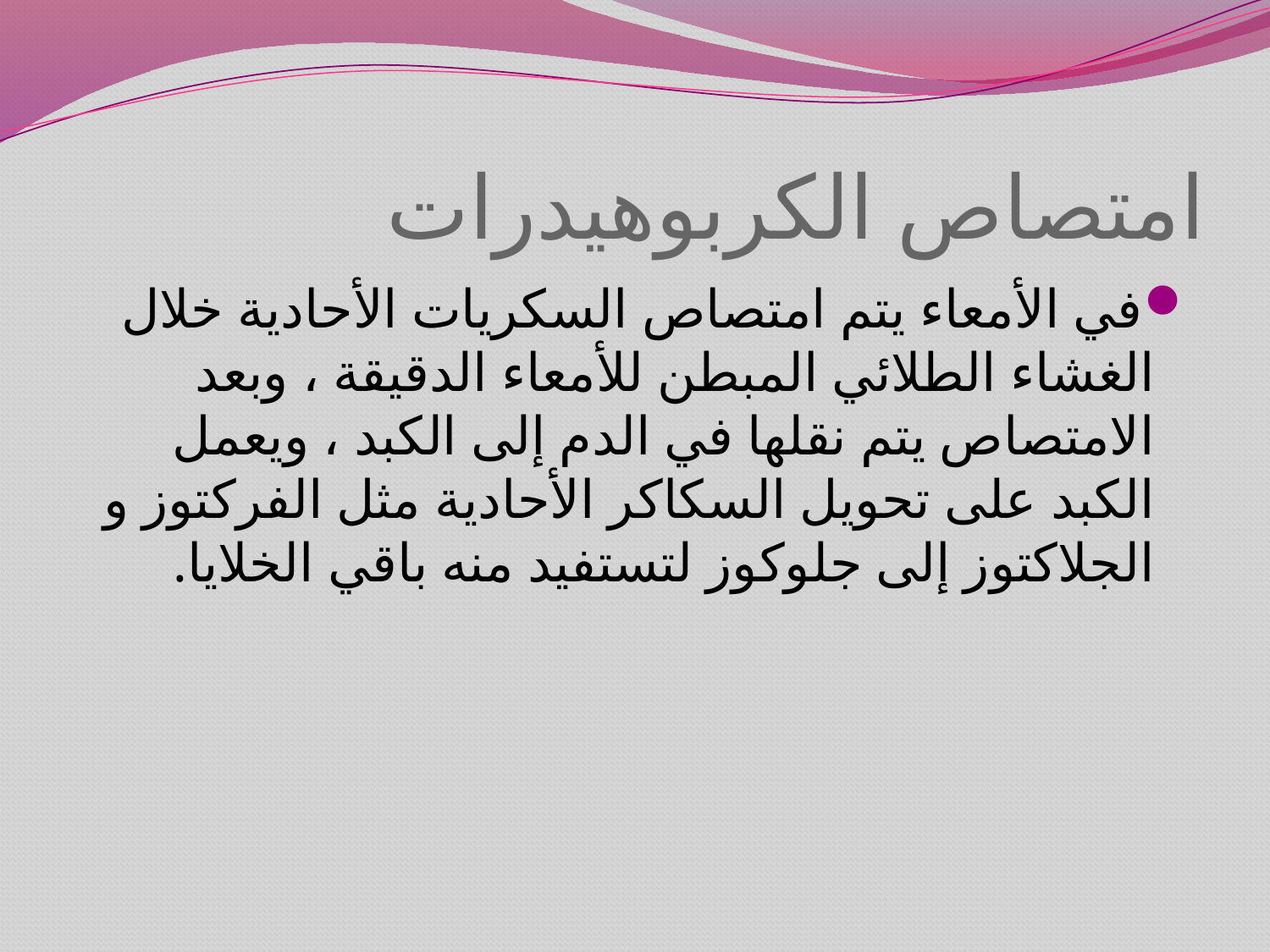

# امتصاص الكربوهيدرات
في الأمعاء يتم امتصاص السكريات الأحادية خلال الغشاء الطلائي المبطن للأمعاء الدقيقة ، وبعد الامتصاص يتم نقلها في الدم إلى الكبد ، ويعمل الكبد على تحويل السكاكر الأحادية مثل الفركتوز و الجلاكتوز إلى جلوكوز لتستفيد منه باقي الخلايا.